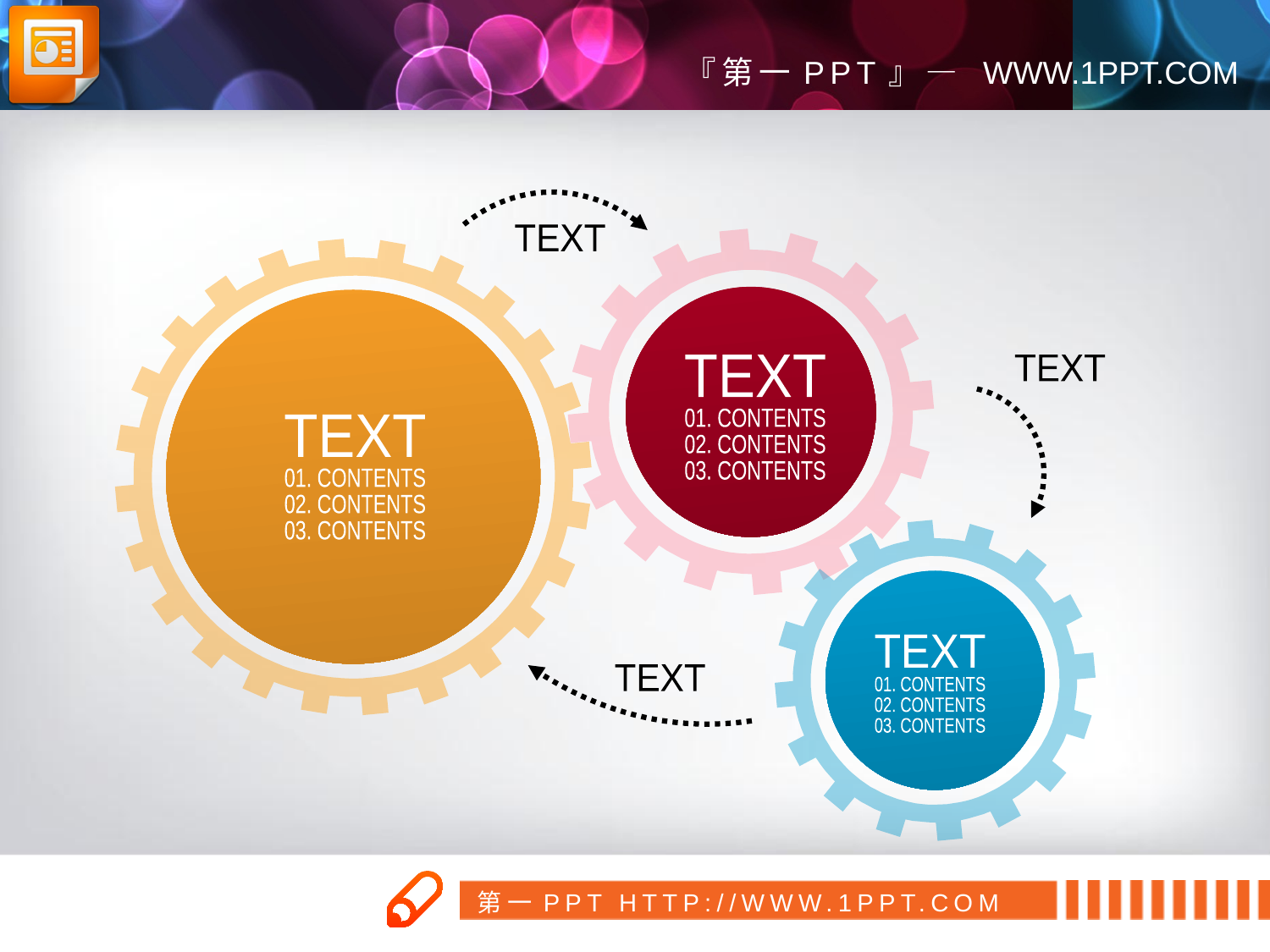

TEXT

TEXT
TEXT

01. CONTENTS
02. CONTENTS
03. CONTENTS
TEXT
01. CONTENTS
02. CONTENTS
03. CONTENTS

TEXT
TEXT
01. CONTENTS
02. CONTENTS
03. CONTENTS